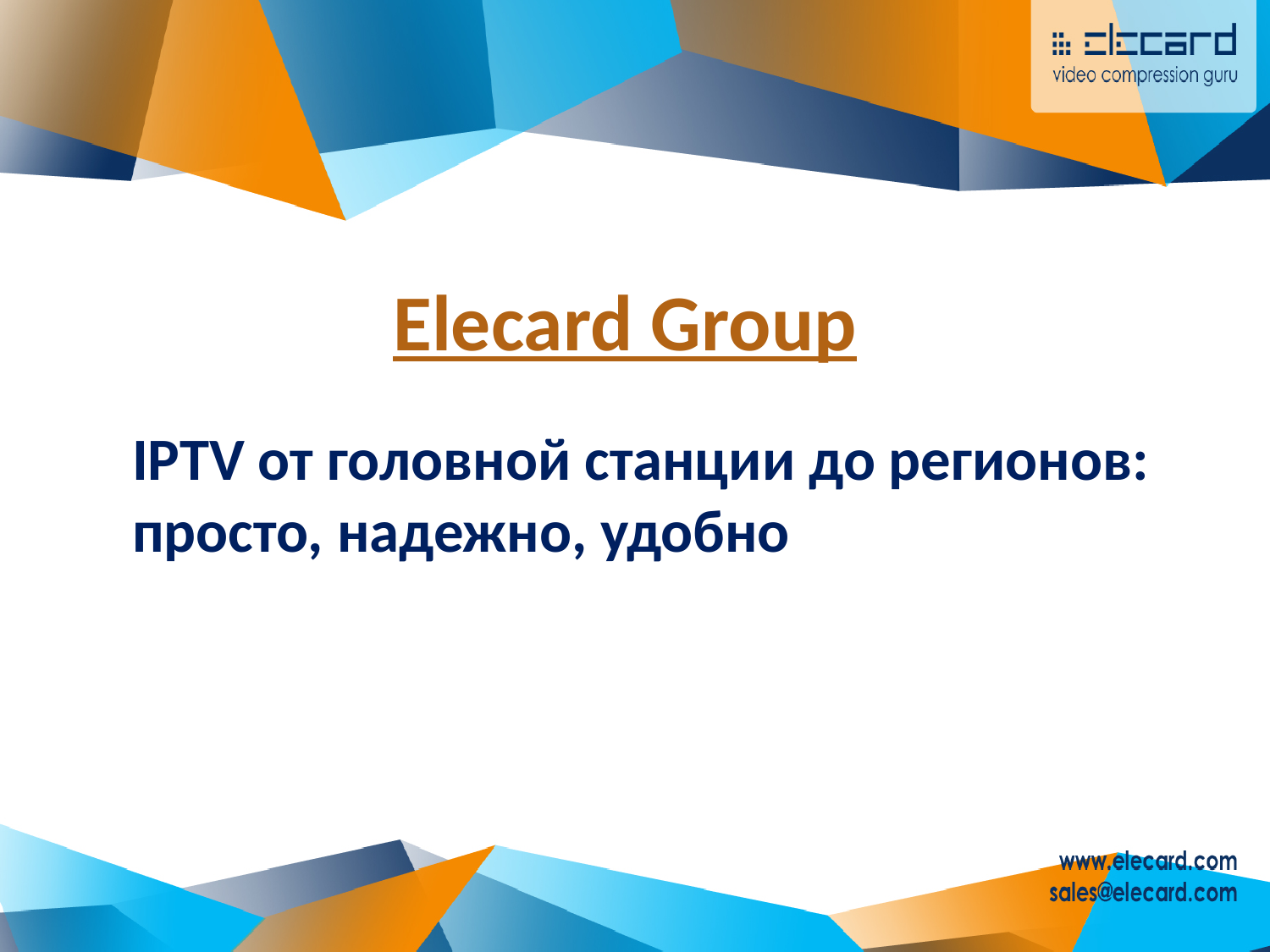

Elecard Group
IPTV от головной станции до регионов:
просто, надежно, удобно